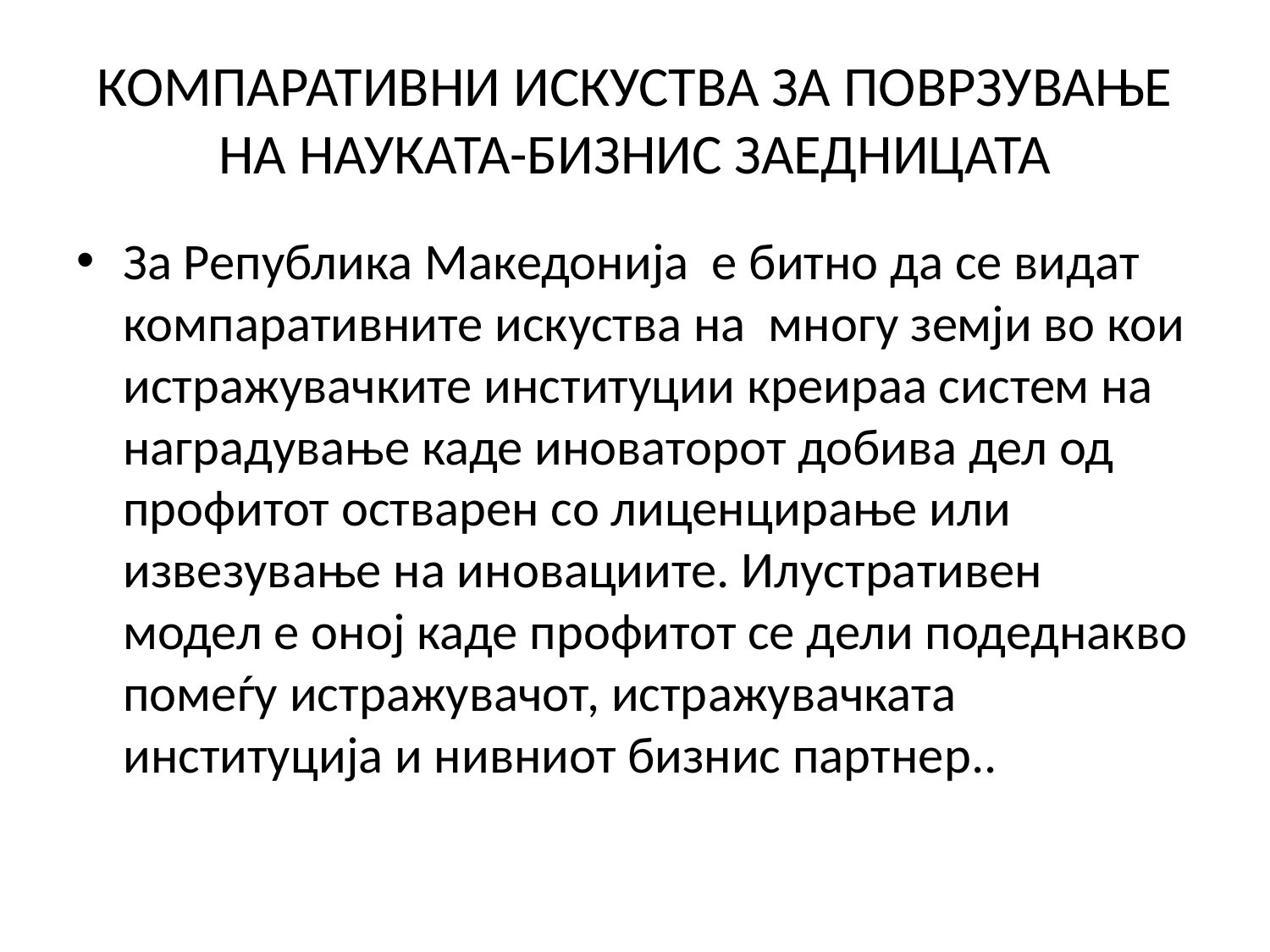

# КОМПАРАТИВНИ ИСКУСТВА ЗА ПОВРЗУВАЊЕ НА НАУКАТА-БИЗНИС ЗАЕДНИЦАТА
За Република Македонија  е битно да се видат компаративните искуства на  многу земји во кои истражувачките институции креираа систем на наградување каде иноваторот добива дел од профитот остварен со лиценцирање или извезување на иновациите. Илустративен модел е оној каде профитот се дели подеднакво помеѓу истражувачот, истражувачката институција и нивниот бизнис партнер..